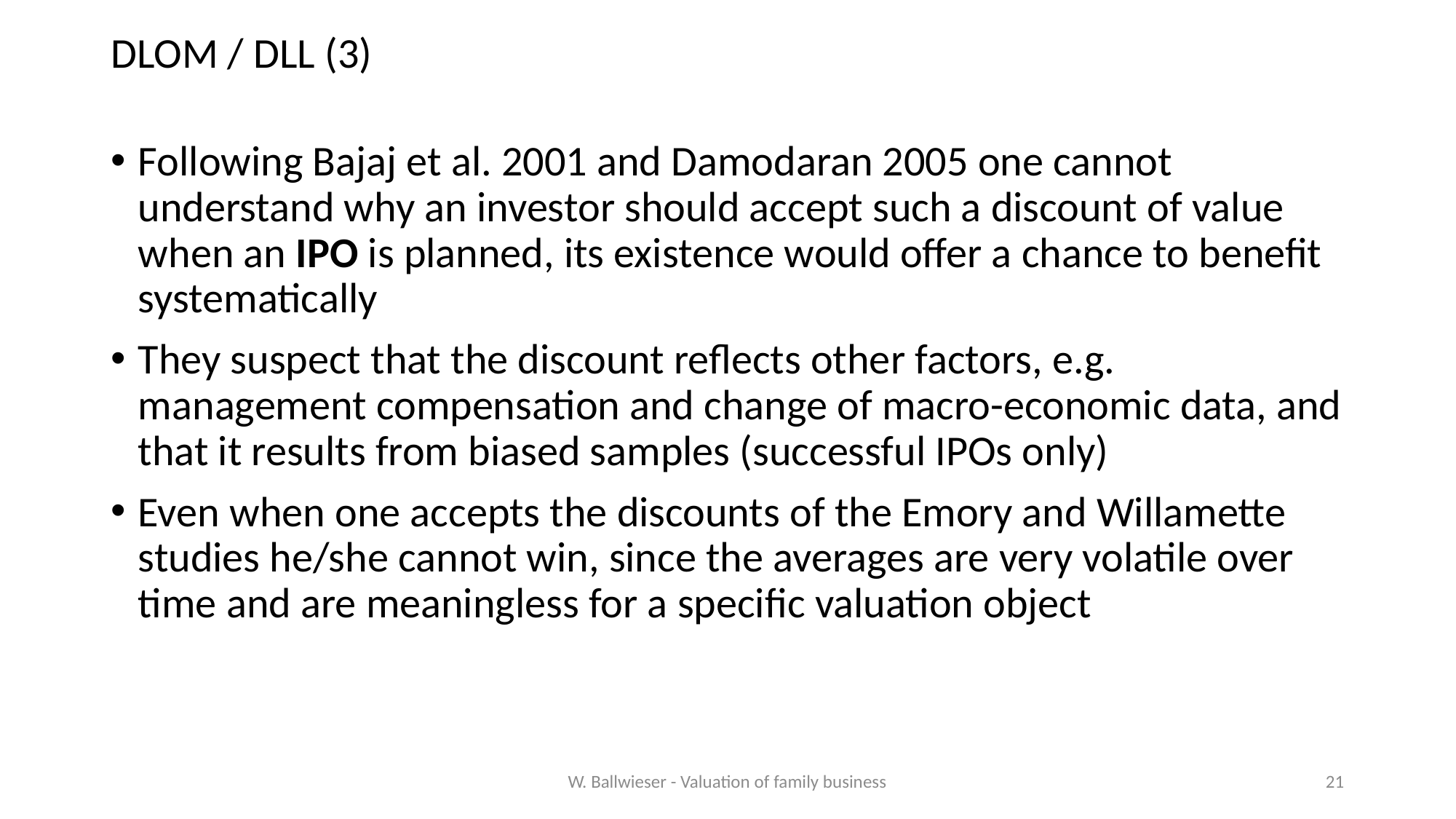

# DLOM / DLL (3)
Following Bajaj et al. 2001 and Damodaran 2005 one cannot understand why an investor should accept such a discount of value when an IPO is planned, its existence would offer a chance to benefit systematically
They suspect that the discount reflects other factors, e.g. management compensation and change of macro-economic data, and that it results from biased samples (successful IPOs only)
Even when one accepts the discounts of the Emory and Willamette studies he/she cannot win, since the averages are very volatile over time and are meaningless for a specific valuation object

W. Ballwieser - Valuation of family business
21